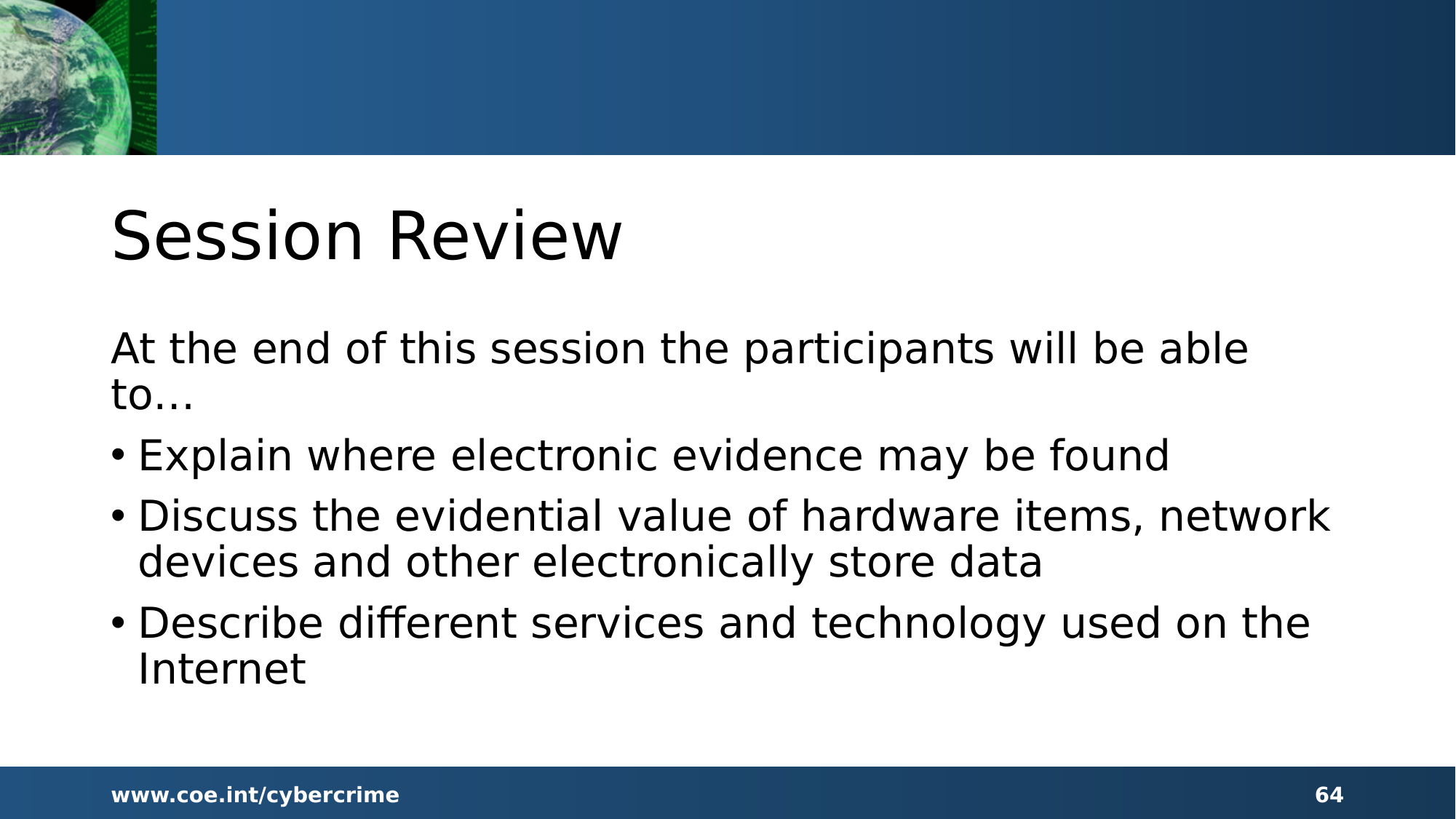

# Session Review
At the end of this session the participants will be able to…
Explain where electronic evidence may be found
Discuss the evidential value of hardware items, network devices and other electronically store data
Describe different services and technology used on the Internet

www.coe.int/cybercrime
64